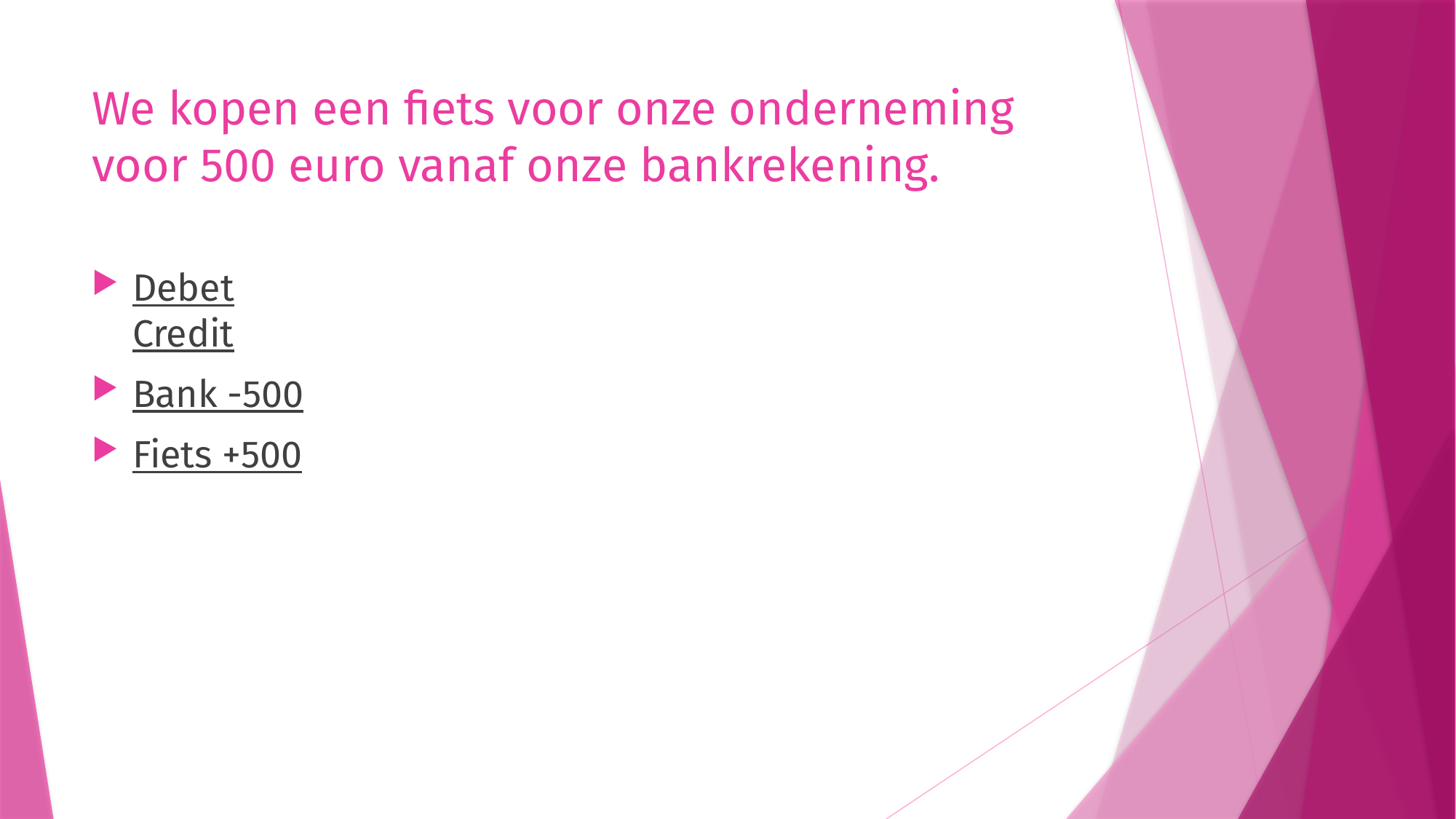

# We kopen een fiets voor onze onderneming voor 500 euro vanaf onze bankrekening.
Debet								Credit
Bank -500
Fiets +500